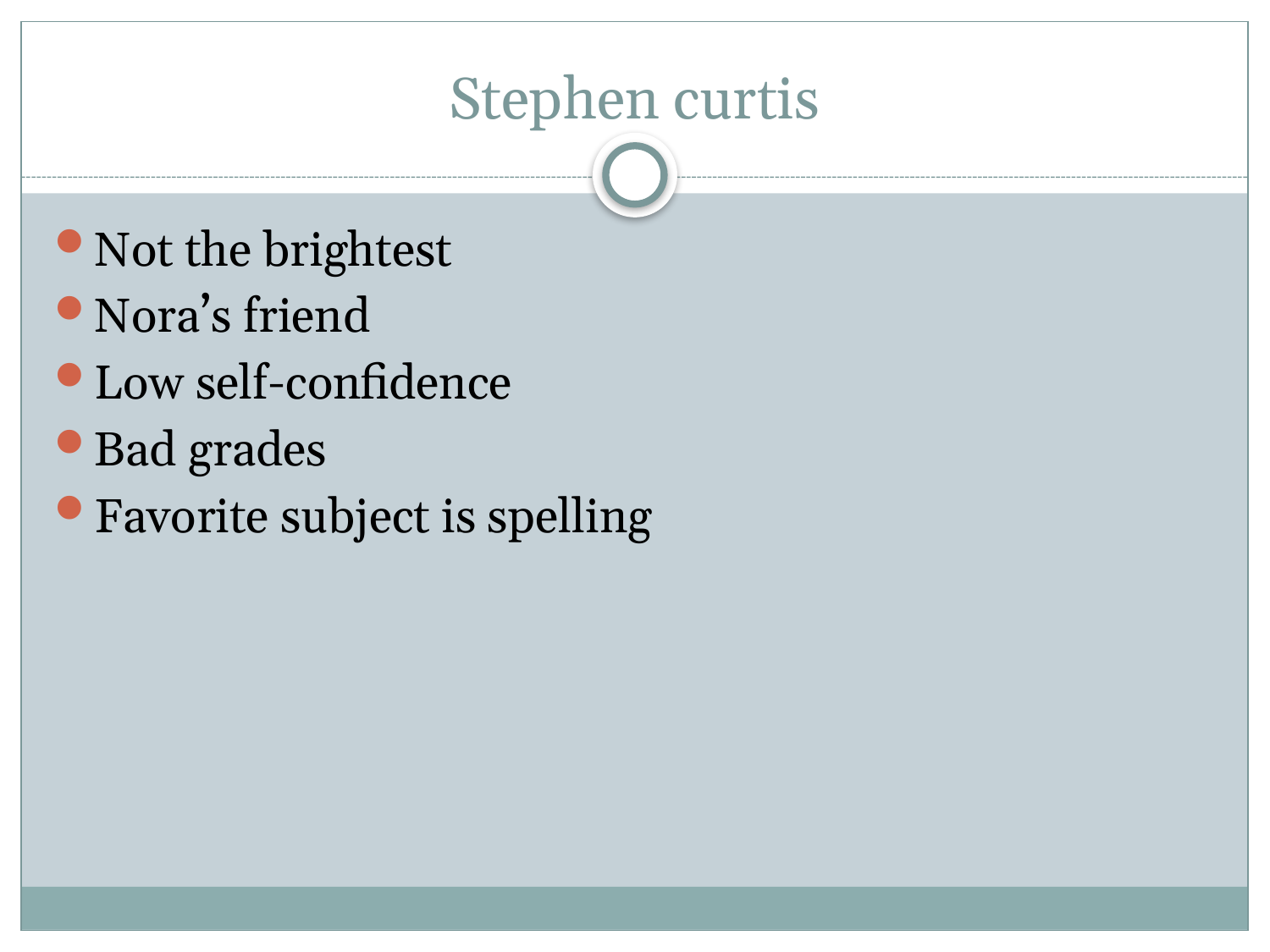

# Stephen curtis
Not the brightest
Nora’s friend
Low self-confidence
Bad grades
Favorite subject is spelling